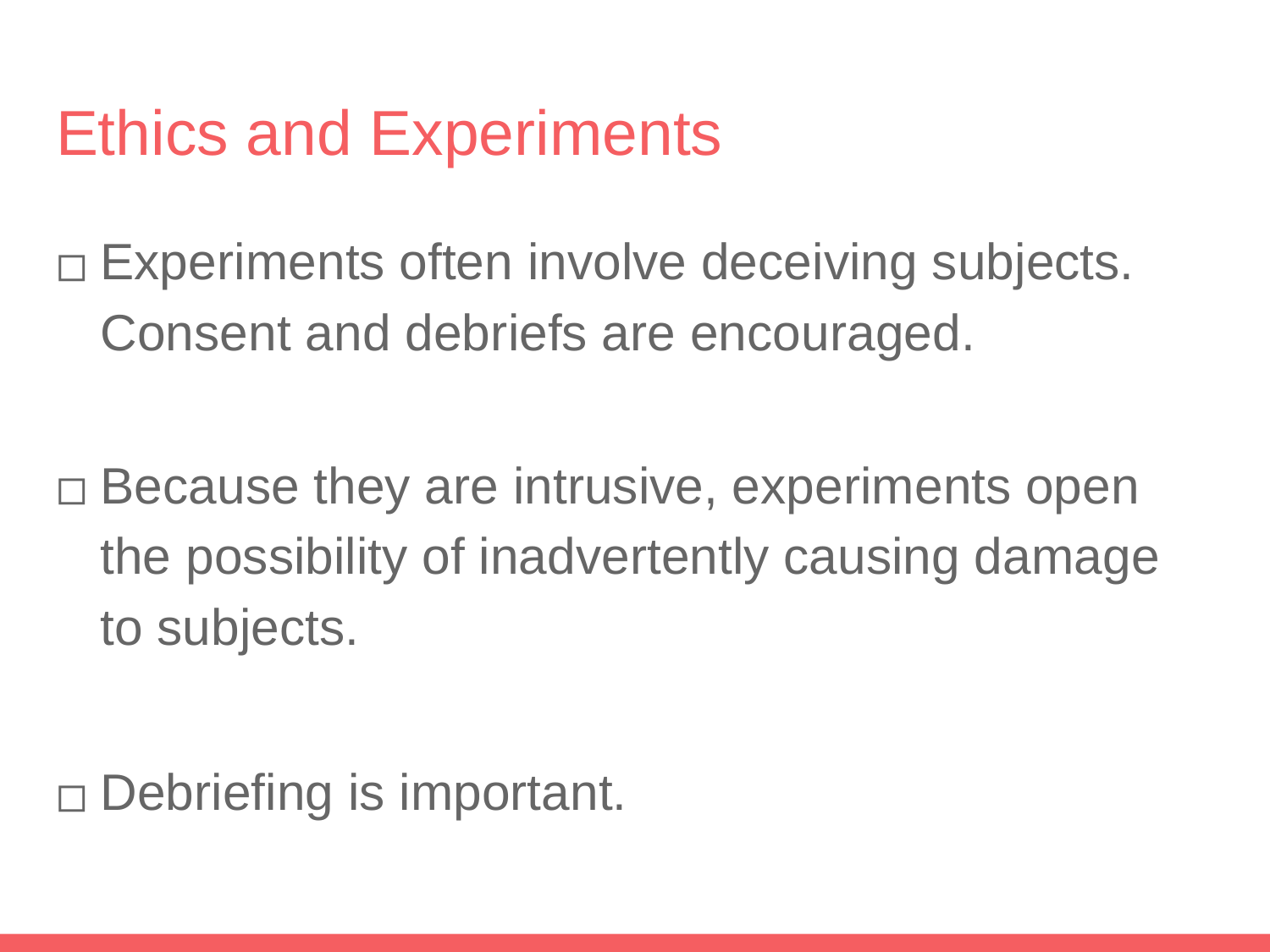

# Ethics and Experiments
Experiments often involve deceiving subjects. Consent and debriefs are encouraged.

Because they are intrusive, experiments open the possibility of inadvertently causing damage to subjects.

Debriefing is important.